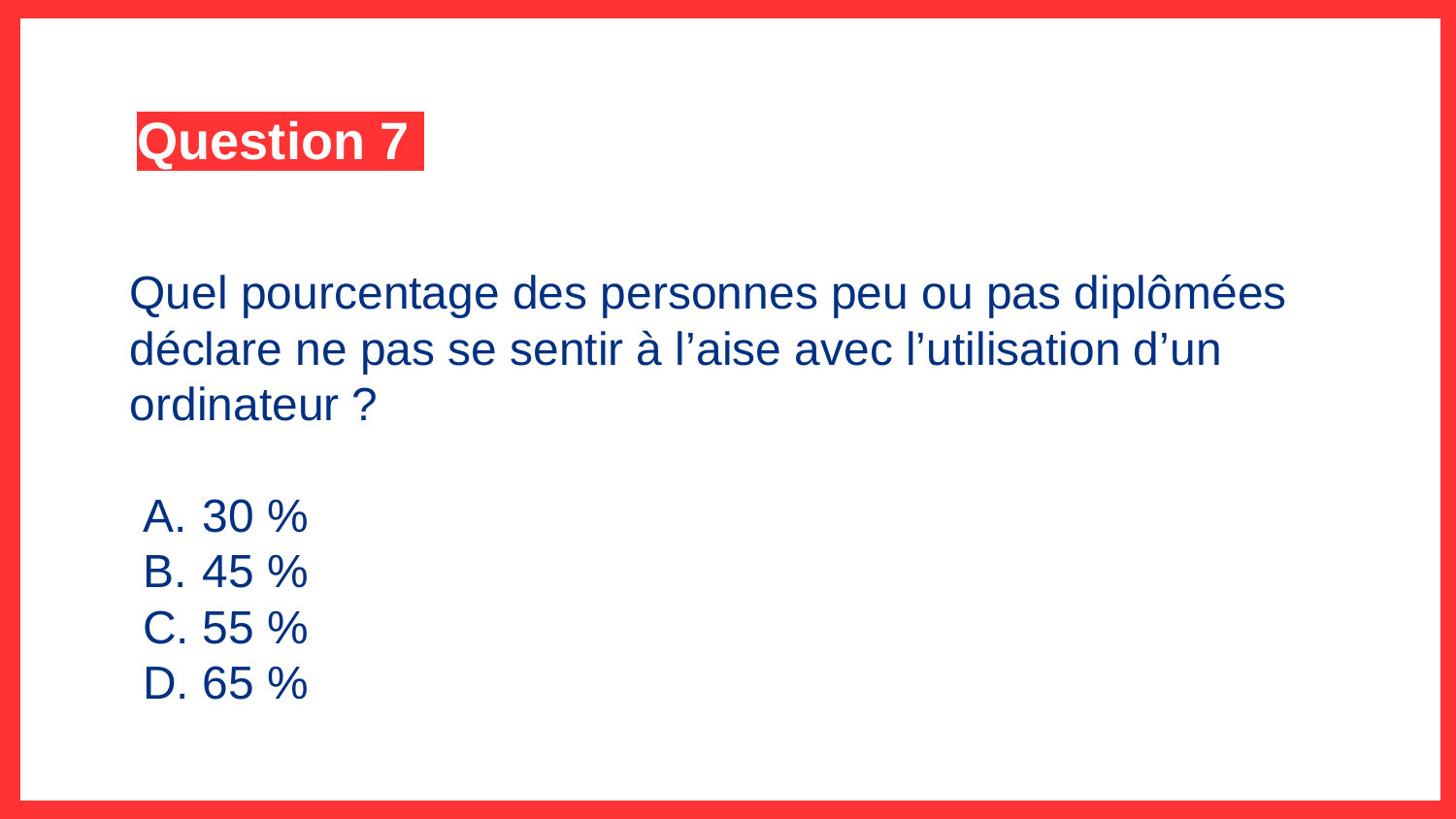

Question 7
Quel pourcentage des personnes peu ou pas diplômées déclare ne pas se sentir à l’aise avec l’utilisation d’un ordinateur ?

30 %
45 %
55 %
65 %